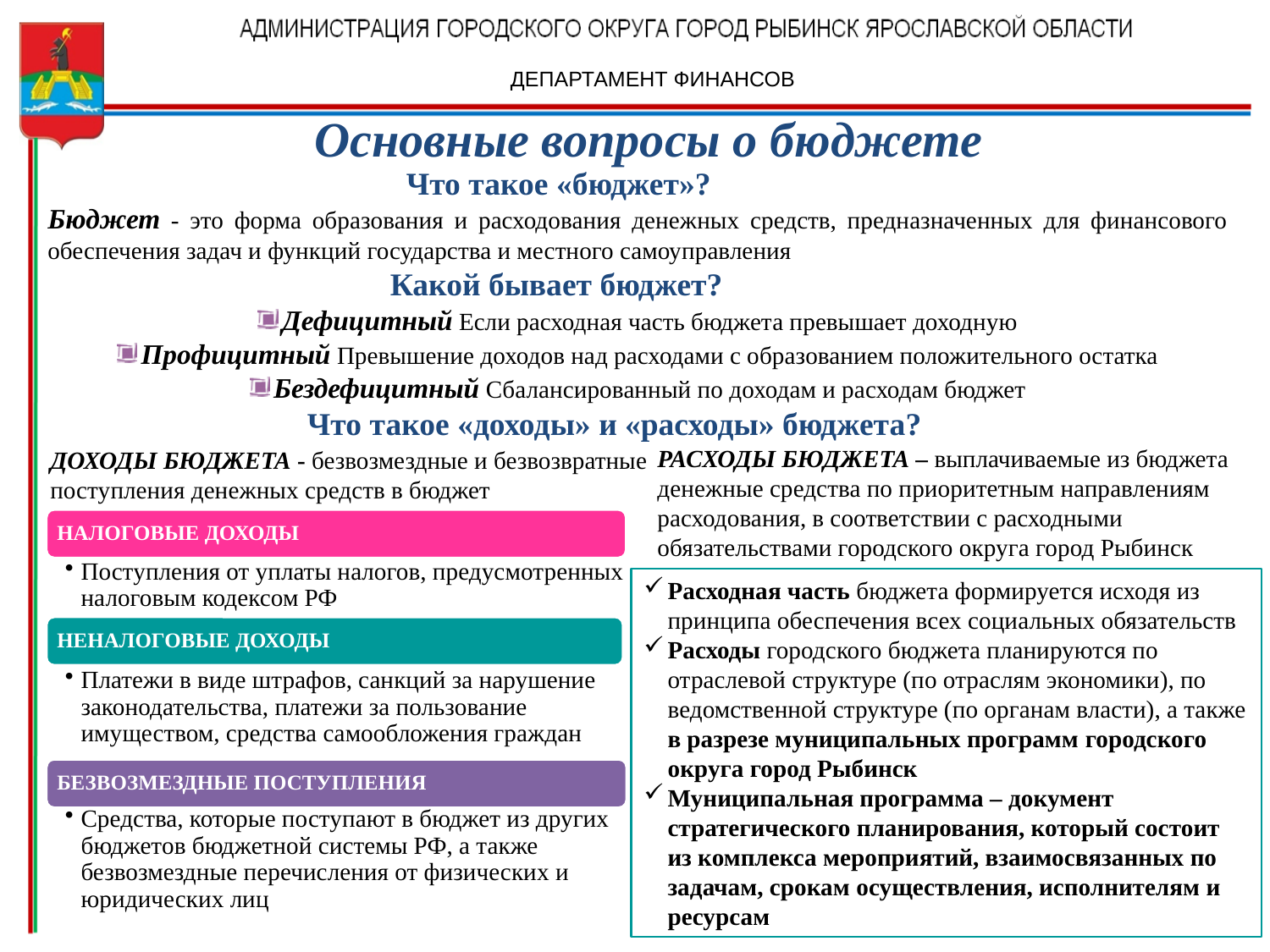

ДЕПАРТАМЕНТ ФИНАНСОВ
Основные вопросы о бюджете
		             Что такое «бюджет»?
Бюджет - это форма образования и расходования денежных средств, предназначенных для финансового обеспечения задач и функций государства и местного самоуправления
		           Какой бывает бюджет?
Дефицитный Если расходная часть бюджета превышает доходную
Профицитный Превышение доходов над расходами с образованием положительного остатка
Бездефицитный Сбалансированный по доходам и расходам бюджет
	                   Что такое «доходы» и «расходы» бюджета?

РАСХОДЫ БЮДЖЕТА – выплачиваемые из бюджета
денежные средства по приоритетным направлениям
расходования, в соответствии с расходными
обязательствами городского округа город Рыбинск
ДОХОДЫ БЮДЖЕТА - безвозмездные и безвозвратные
поступления денежных средств в бюджет
НАЛОГОВЫЕ ДОХОДЫ
Поступления от уплаты налогов, предусмотренных налоговым кодексом РФ
НЕНАЛОГОВЫЕ ДОХОДЫ
Платежи в виде штрафов, санкций за нарушение законодательства, платежи за пользование имуществом, средства самообложения граждан
БЕЗВОЗМЕЗДНЫЕ ПОСТУПЛЕНИЯ
Средства, которые поступают в бюджет из других бюджетов бюджетной системы РФ, а также безвозмездные перечисления от физических и юридических лиц
Расходная часть бюджета формируется исходя из принципа обеспечения всех социальных обязательств
Расходы городского бюджета планируются по отраслевой структуре (по отраслям экономики), по ведомственной структуре (по органам власти), а также в разрезе муниципальных программ городского округа город Рыбинск
Муниципальная программа – документ стратегического планирования, который состоит из комплекса мероприятий, взаимосвязанных по задачам, срокам осуществления, исполнителям и ресурсам